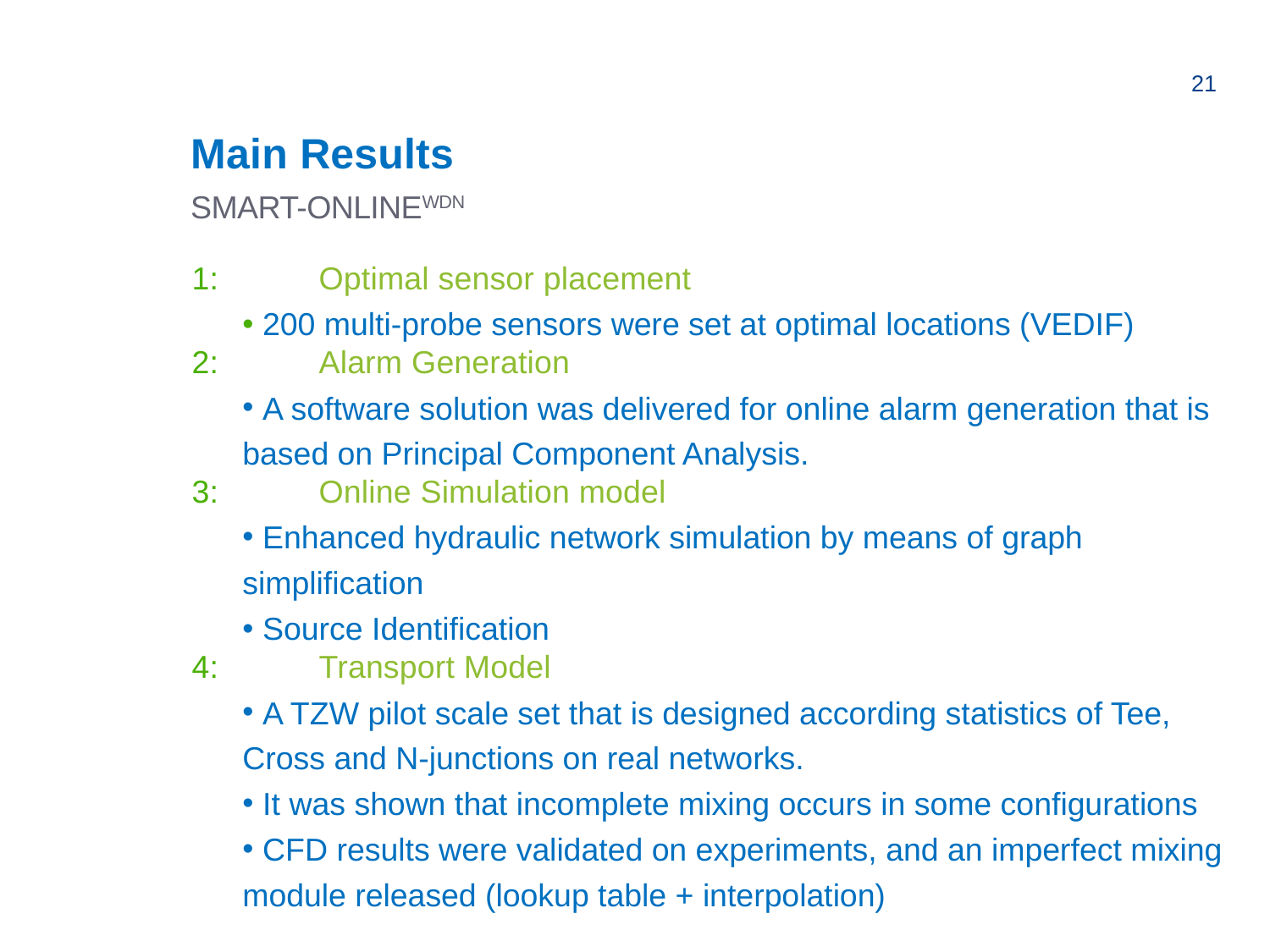

# Main Results
SMaRT-OnlineWDN

1: 	Optimal sensor placement
 200 multi-probe sensors were set at optimal locations (VEDIF)
2: 	Alarm Generation
 A software solution was delivered for online alarm generation that is based on Principal Component Analysis.
3: 	Online Simulation model
 Enhanced hydraulic network simulation by means of graph simplification
 Source Identification
4:	Transport Model
 A TZW pilot scale set that is designed according statistics of Tee, Cross and N-junctions on real networks.
 It was shown that incomplete mixing occurs in some configurations
 CFD results were validated on experiments, and an imperfect mixing module released (lookup table + interpolation)